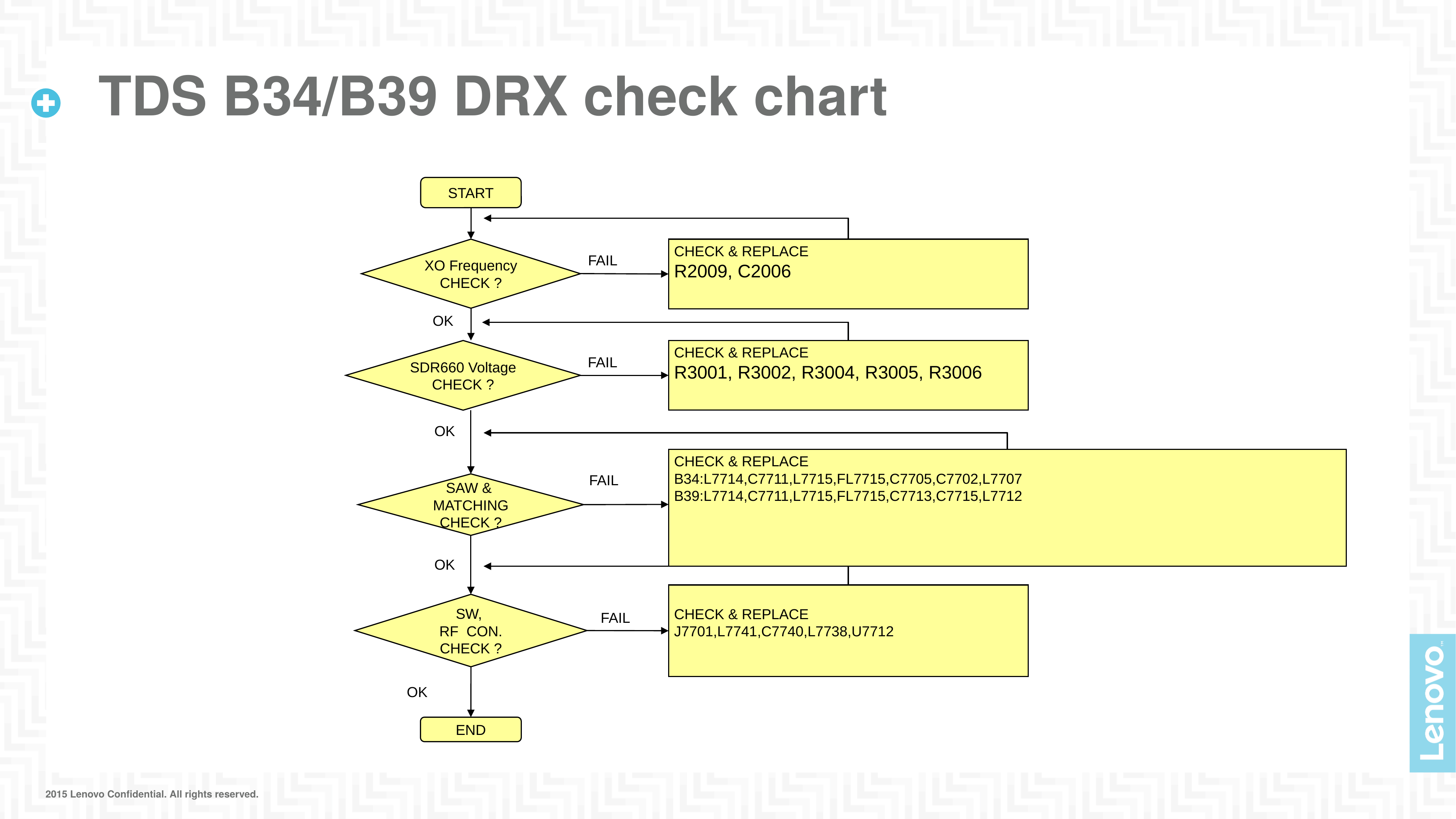

# TDS B34/B39 DRX check chart
START

XO Frequency
CHECK ?

CHECK & REPLACE
R2009, C2006
FAIL
OK

SDR660 Voltage CHECK ?

CHECK & REPLACE
R3001, R3002, R3004, R3005, R3006
FAIL
OK
CHECK & REPLACE
B34:L7714,C7711,L7715,FL7715,C7705,C7702,L7707
B39:L7714,C7711,L7715,FL7715,C7713,C7715,L7712
FAIL
SAW &  MATCHING CHECK ?
OK
CHECK & REPLACE
J7701,L7741,C7740,L7738,U7712

SW,
RF  CON. CHECK ?
FAIL
OK
OK
END